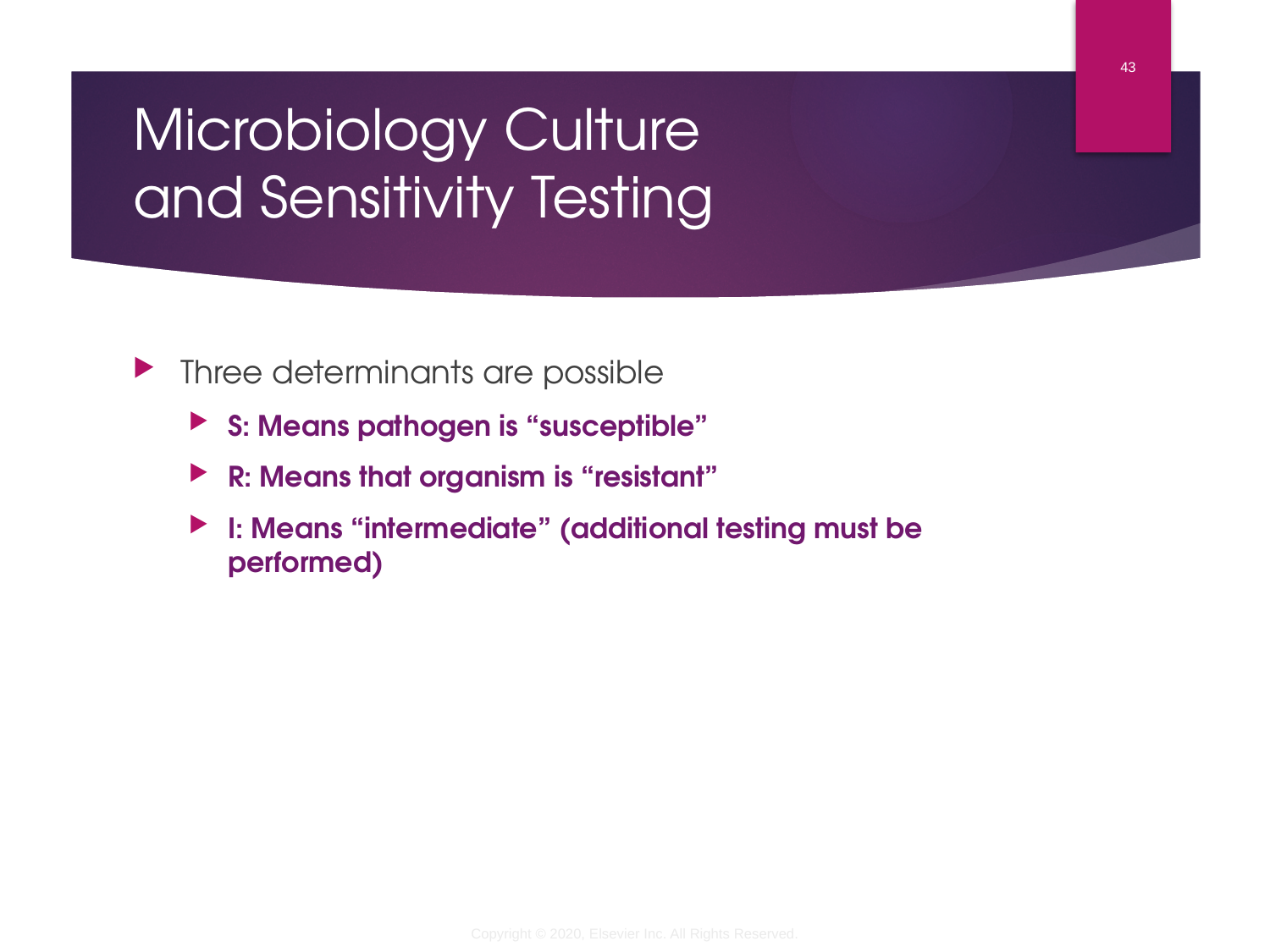

43

# Microbiology Culture and Sensitivity Testing
Three determinants are possible
S: Means pathogen is “susceptible”
R: Means that organism is “resistant”
I: Means “intermediate” (additional testing must be performed)